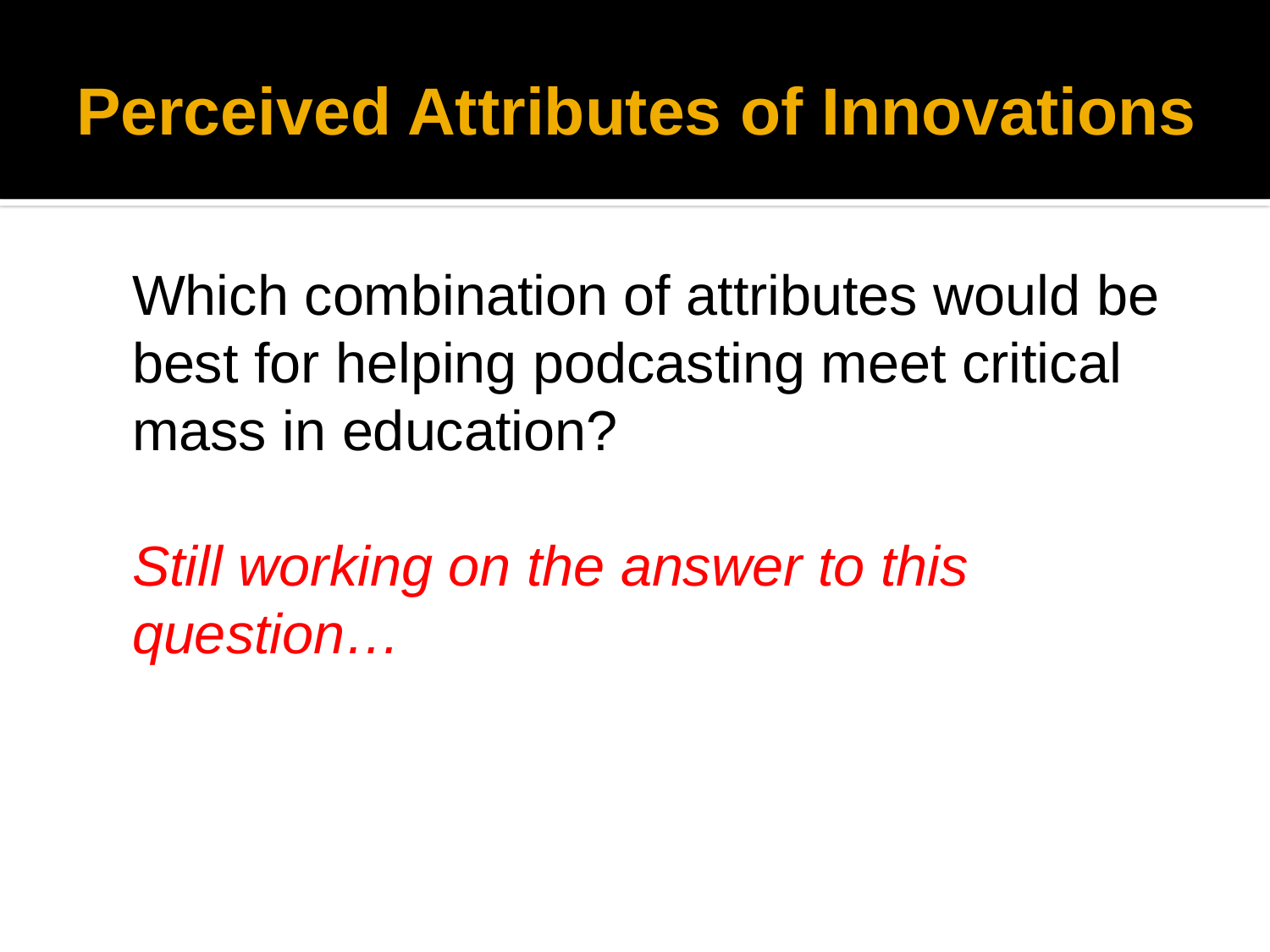

# Perceived Attributes of Innovations
Which combination of attributes would be best for helping podcasting meet critical mass in education?

Still working on the answer to this question…